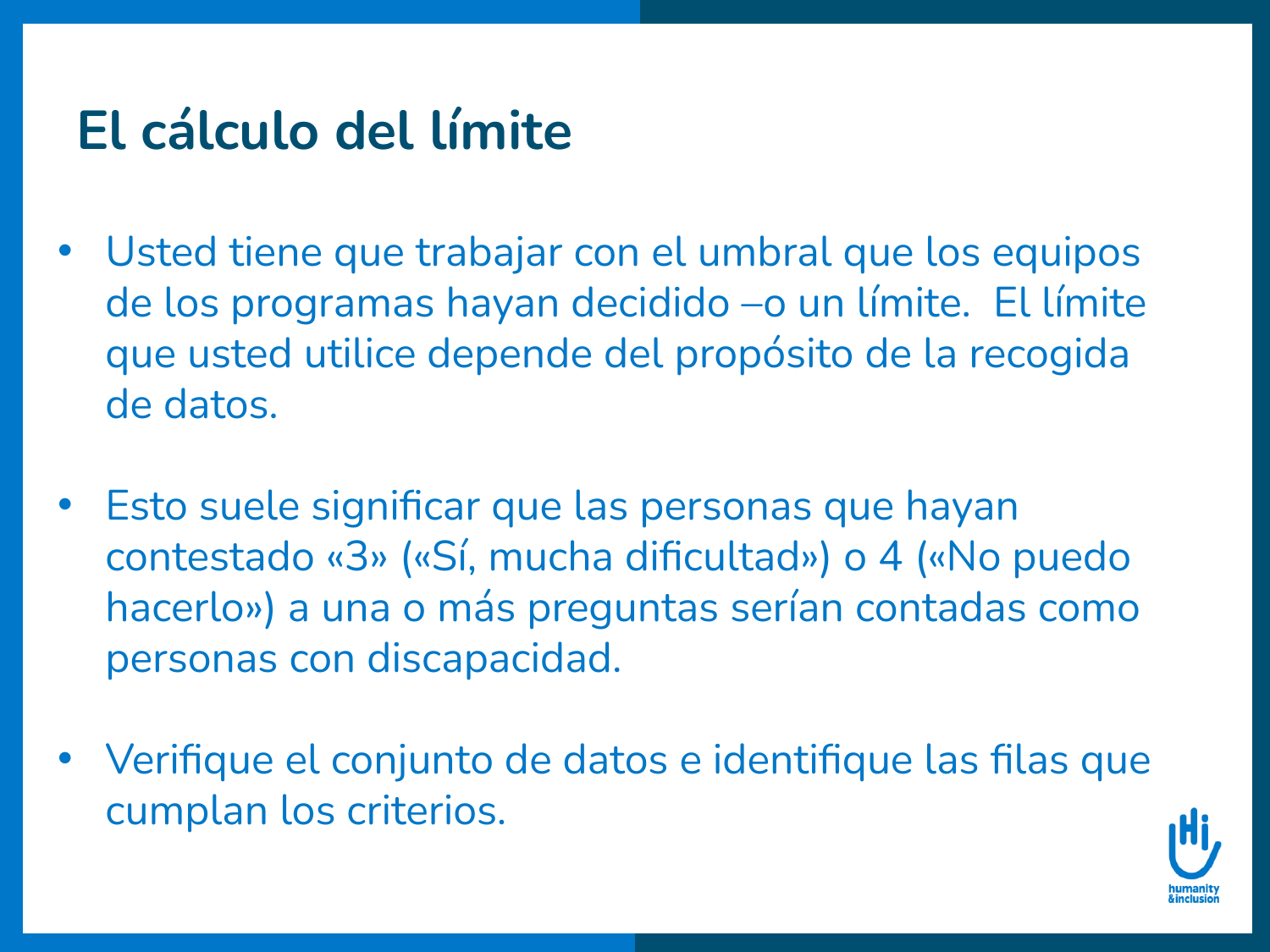

# El cálculo del límite
Usted tiene que trabajar con el umbral que los equipos de los programas hayan decidido –o un límite.  El límite que usted utilice depende del propósito de la recogida de datos.

Esto suele significar que las personas que hayan contestado «3» («Sí, mucha dificultad») o 4 («No puedo hacerlo») a una o más preguntas serían contadas como personas con discapacidad.

Verifique el conjunto de datos e identifique las filas que cumplan los criterios.